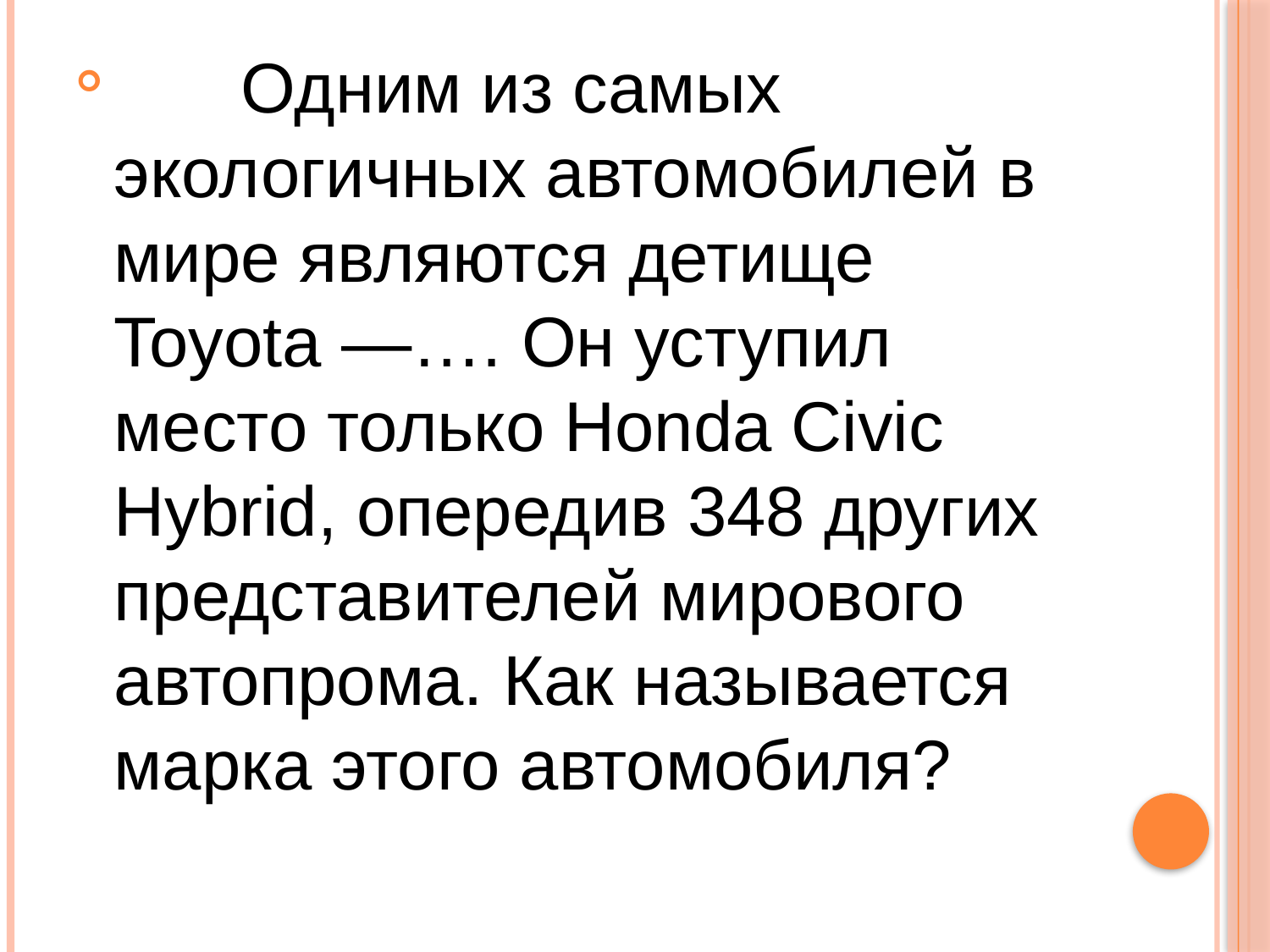

Одним из самых экологичных автомобилей в мире являются детище Toyota —…. Он уступил место только Honda Civic Hybrid, опередив 348 других представителей мирового автопрома. Как называется марка этого автомобиля?
#